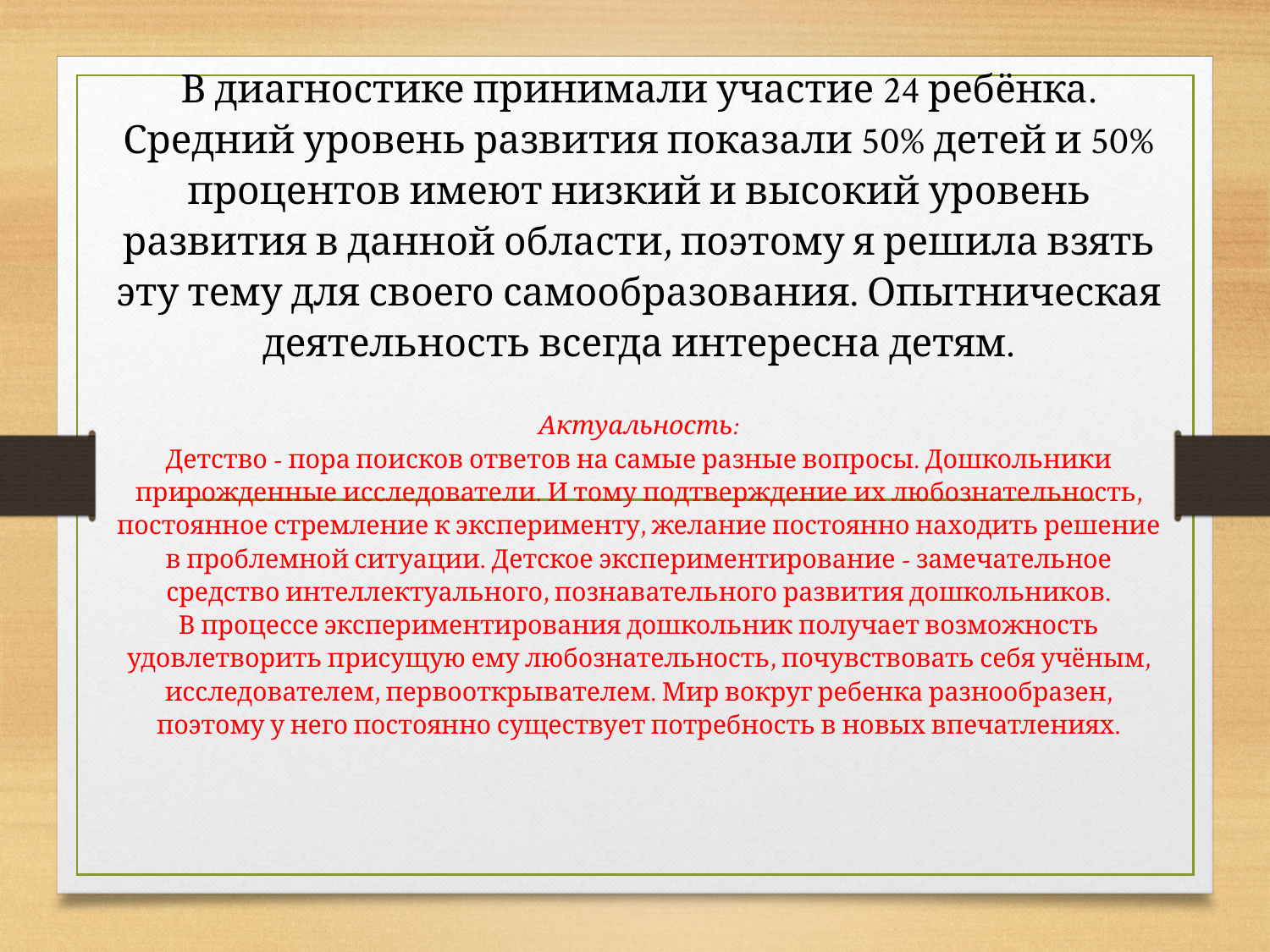

В диагностике принимали участие 24 ребёнка. Средний уровень развития показали 50% детей и 50% процентов имеют низкий и высокий уровень развития в данной области, поэтому я решила взять эту тему для своего самообразования. Опытническая деятельность всегда интересна детям.

# Актуальность: Детство - пора поисков ответов на самые разные вопросы. Дошкольники прирожденные исследователи. И тому подтверждение их любознательность, постоянное стремление к эксперименту, желание постоянно находить решение в проблемной ситуации. Детское экспериментирование - замечательное средство интеллектуального, познавательного развития дошкольников. В процессе экспериментирования дошкольник получает возможность удовлетворить присущую ему любознательность, почувствовать себя учёным, исследователем, первооткрывателем. Мир вокруг ребенка разнообразен, поэтому у него постоянно существует потребность в новых впечатлениях.